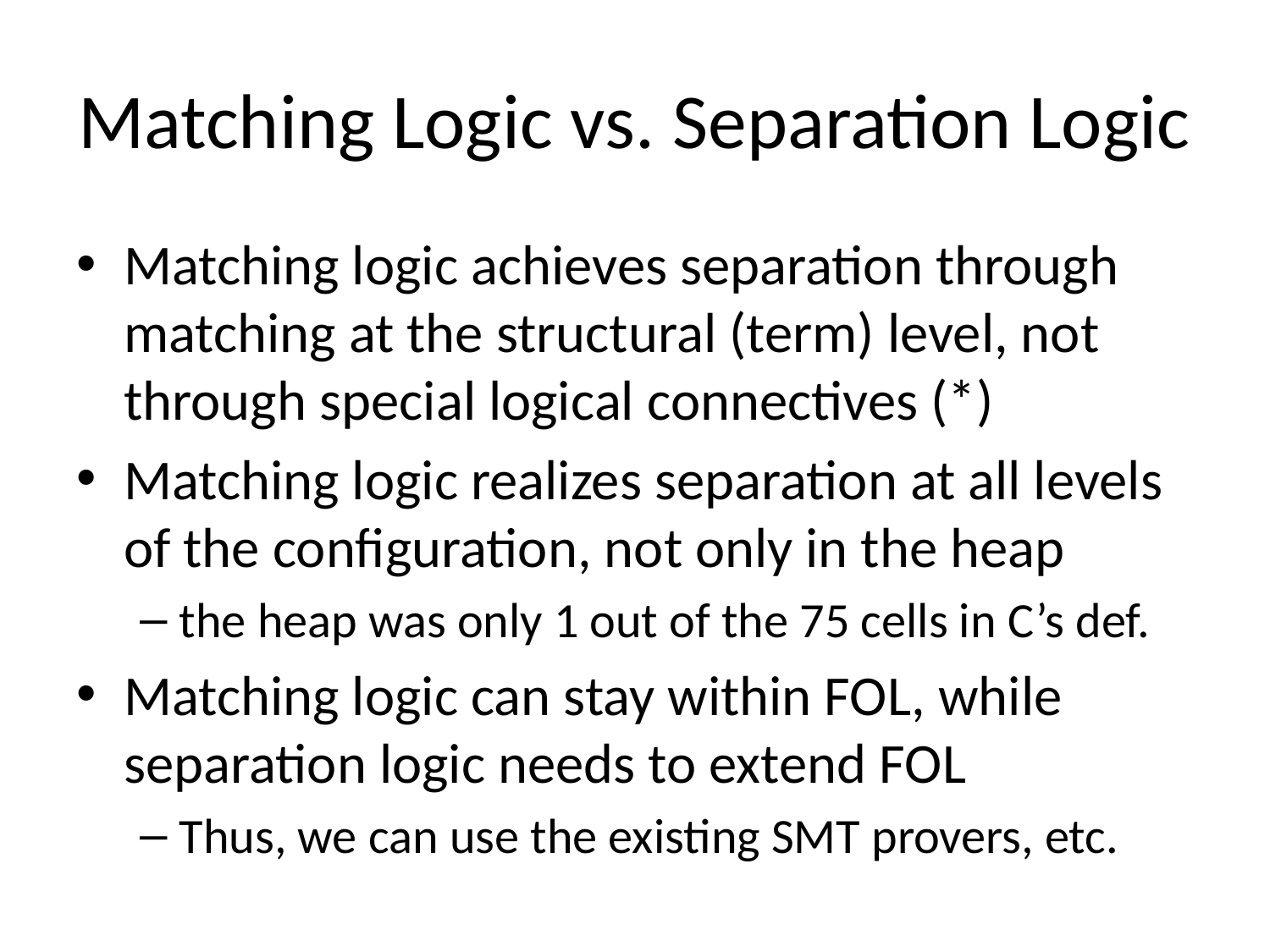

# Matching Logic vs. Separation Logic
Matching logic achieves separation through matching at the structural (term) level, not through special logical connectives (*)
Matching logic realizes separation at all levels of the configuration, not only in the heap
the heap was only 1 out of the 75 cells in C’s def.
Matching logic can stay within FOL, while separation logic needs to extend FOL
Thus, we can use the existing SMT provers, etc.